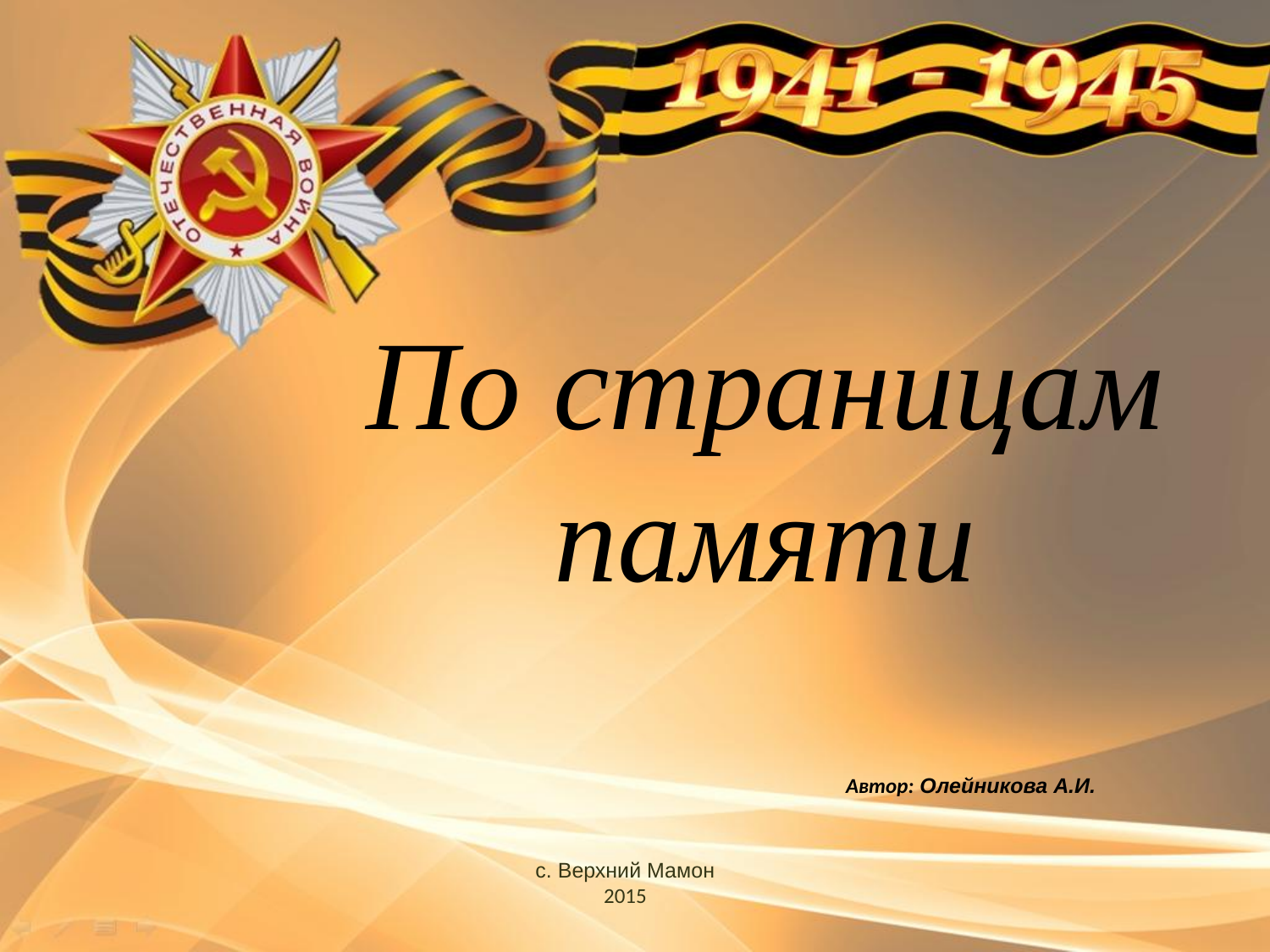

По страницам памяти

Автор: Олейникова А.И.

с. Верхний Мамон
2015